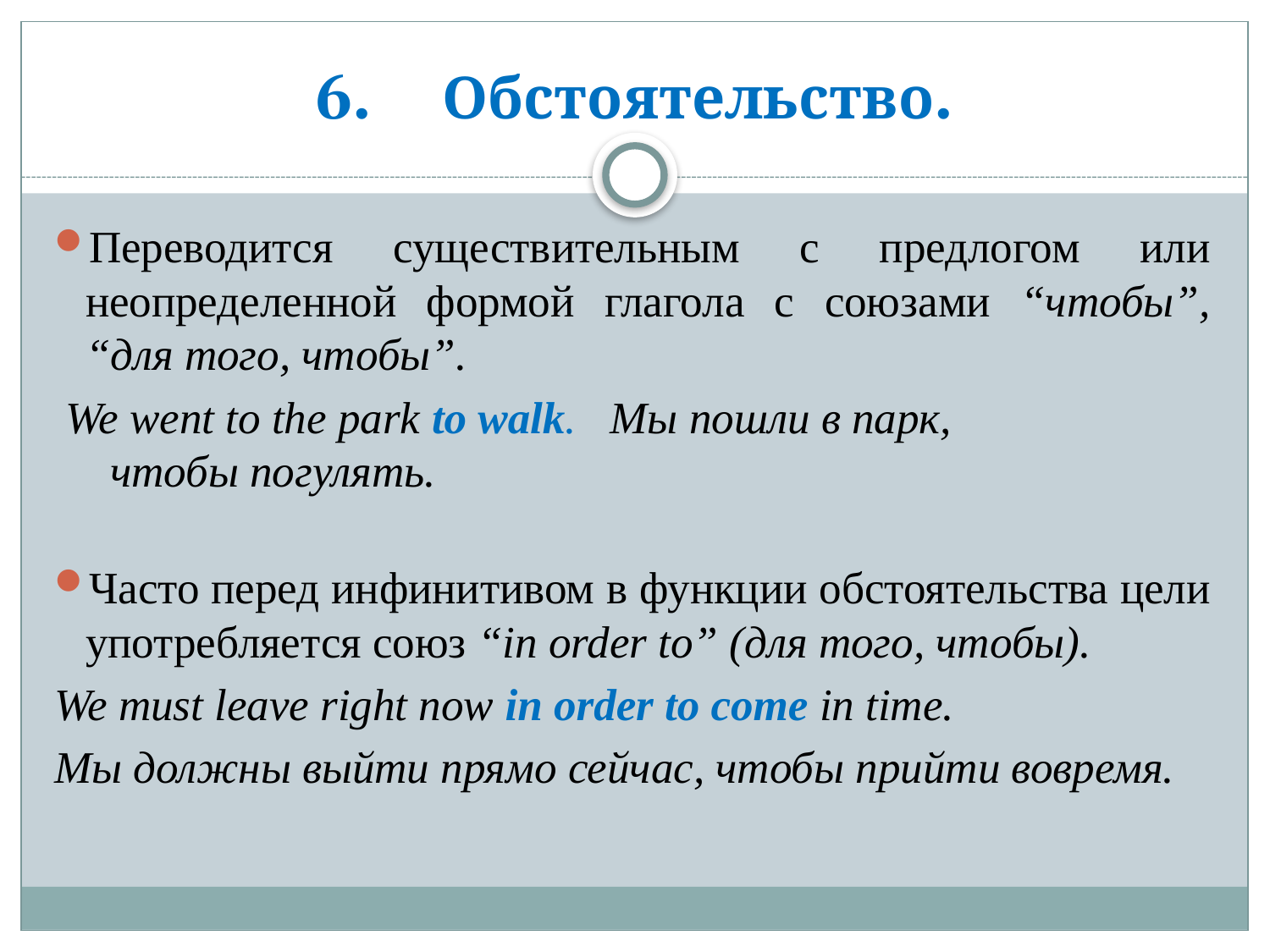

# 6.	Обстоятельство.
Переводится существительным с предлогом или неопределенной формой глагола с союзами “чтобы”, “для того, чтобы”.
 We went to the park to walk.   Мы пошли в парк,                             чтобы погулять.

Часто перед инфинитивом в функции обстоятельства цели употребляется союз “in order to” (для того, чтобы).
We must leave right now in order to come in time.
Мы должны выйти прямо сейчас, чтобы прийти вовремя.